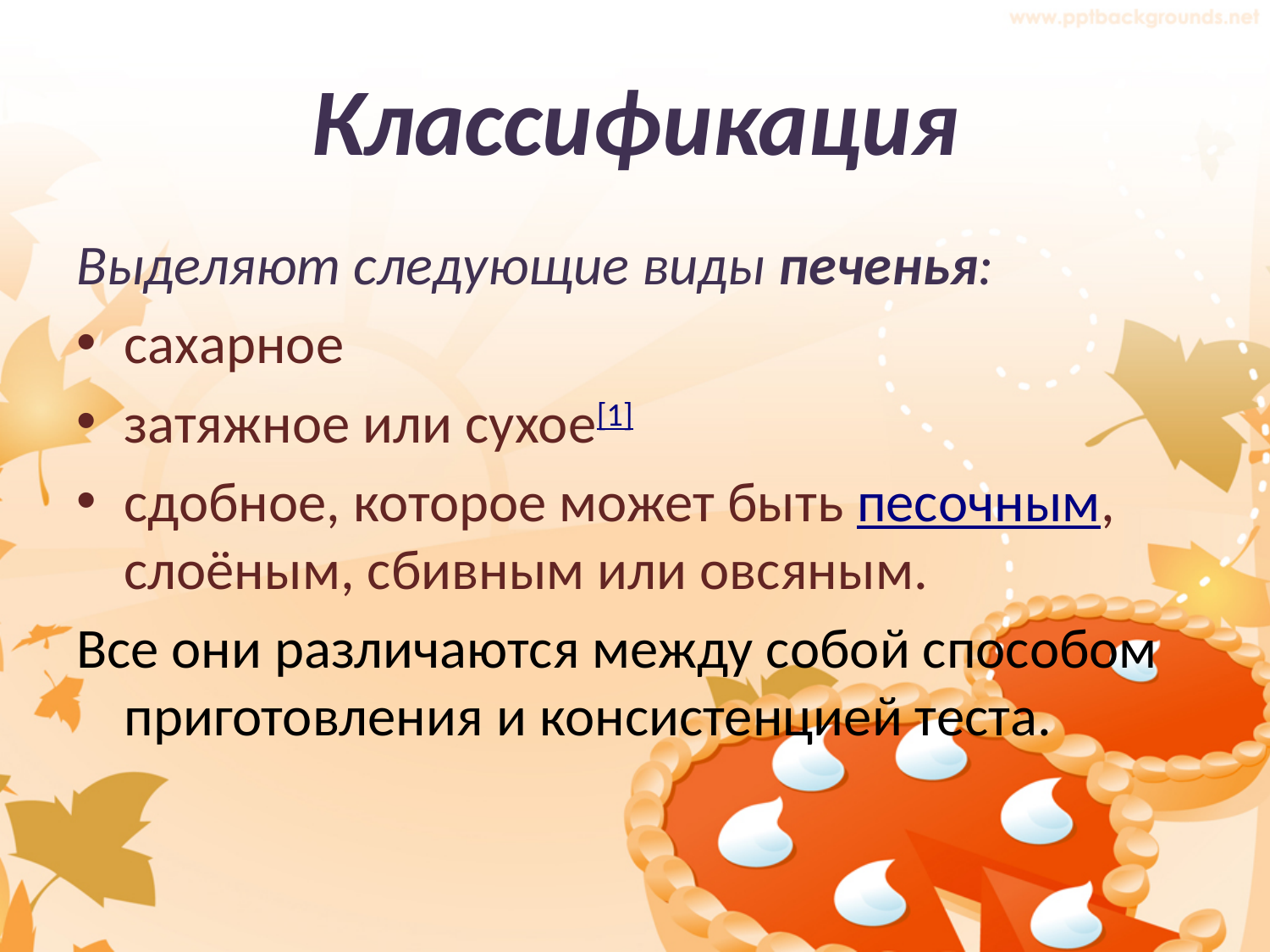

# Классификация
Выделяют следующие виды печенья:
сахарное
затяжное или сухое[1]
сдобное, которое может быть песочным, слоёным, сбивным или овсяным.
Все они различаются между собой способом приготовления и консистенцией теста.